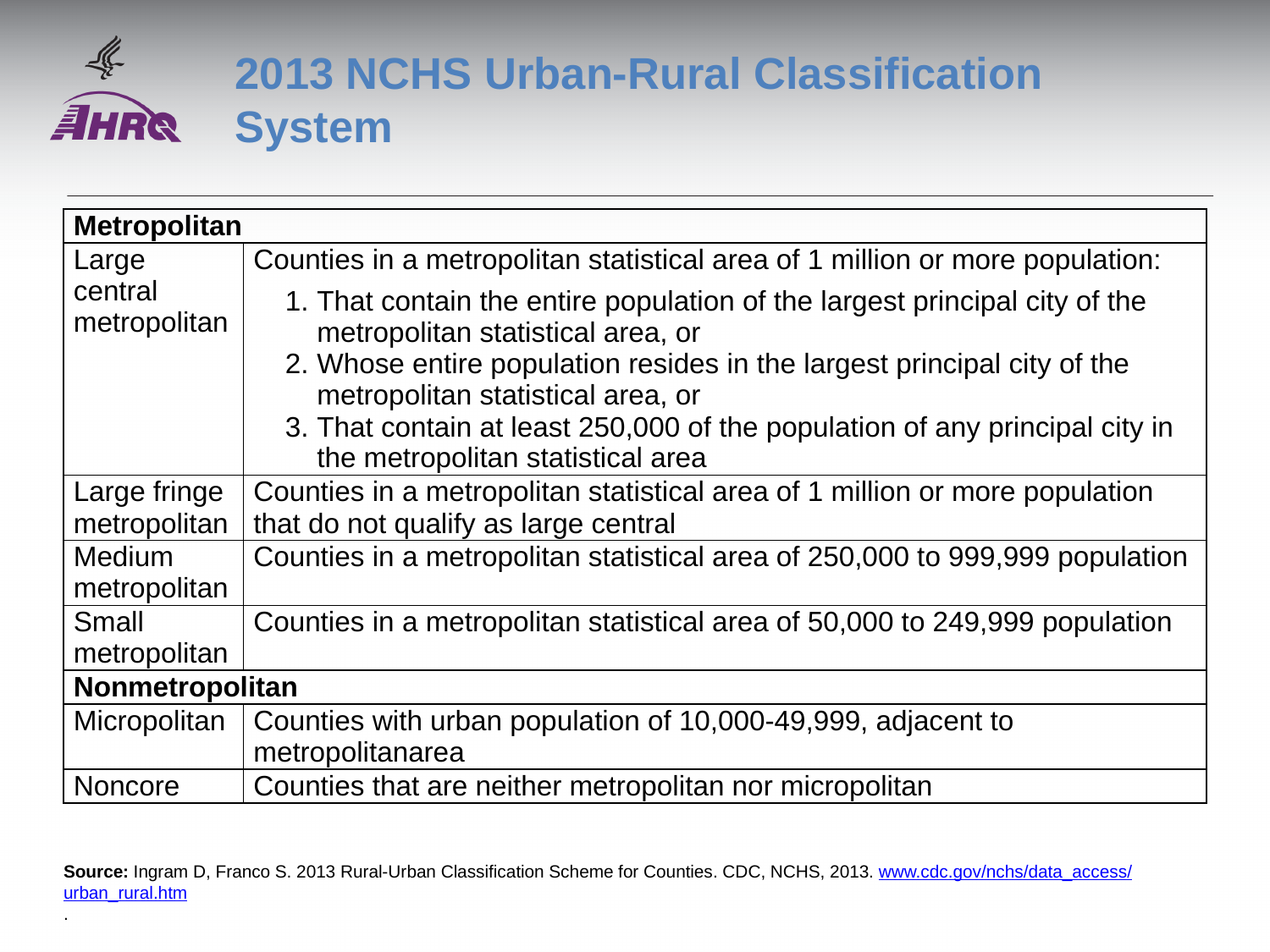

# 2013 NCHS Urban-Rural Classification System
| Metropolitan |  |
| --- | --- |
| Large central metropolitan | Counties in a metropolitan statistical area of 1 million or more population: That contain the entire population of the largest principal city of the metropolitan statistical area, or Whose entire population resides in the largest principal city of the metropolitan statistical area, or That contain at least 250,000 of the population of any principal city in the metropolitan statistical area |
| Large fringe metropolitan | Counties in a metropolitan statistical area of 1 million or more population that do not qualify as large central |
| Medium metropolitan | Counties in a metropolitan statistical area of 250,000 to 999,999 population |
| Small metropolitan | Counties in a metropolitan statistical area of 50,000 to 249,999 population |
| Nonmetropolitan |  |
| Micropolitan | Counties with urban population of 10,000-49,999, adjacent to metropolitanarea |
| Noncore | Counties that are neither metropolitan nor micropolitan |
Source: Ingram D, Franco S. 2013 Rural-Urban Classification Scheme for Counties. CDC, NCHS, 2013. www.cdc.gov/nchs/data_access/
urban_rural.htm
.